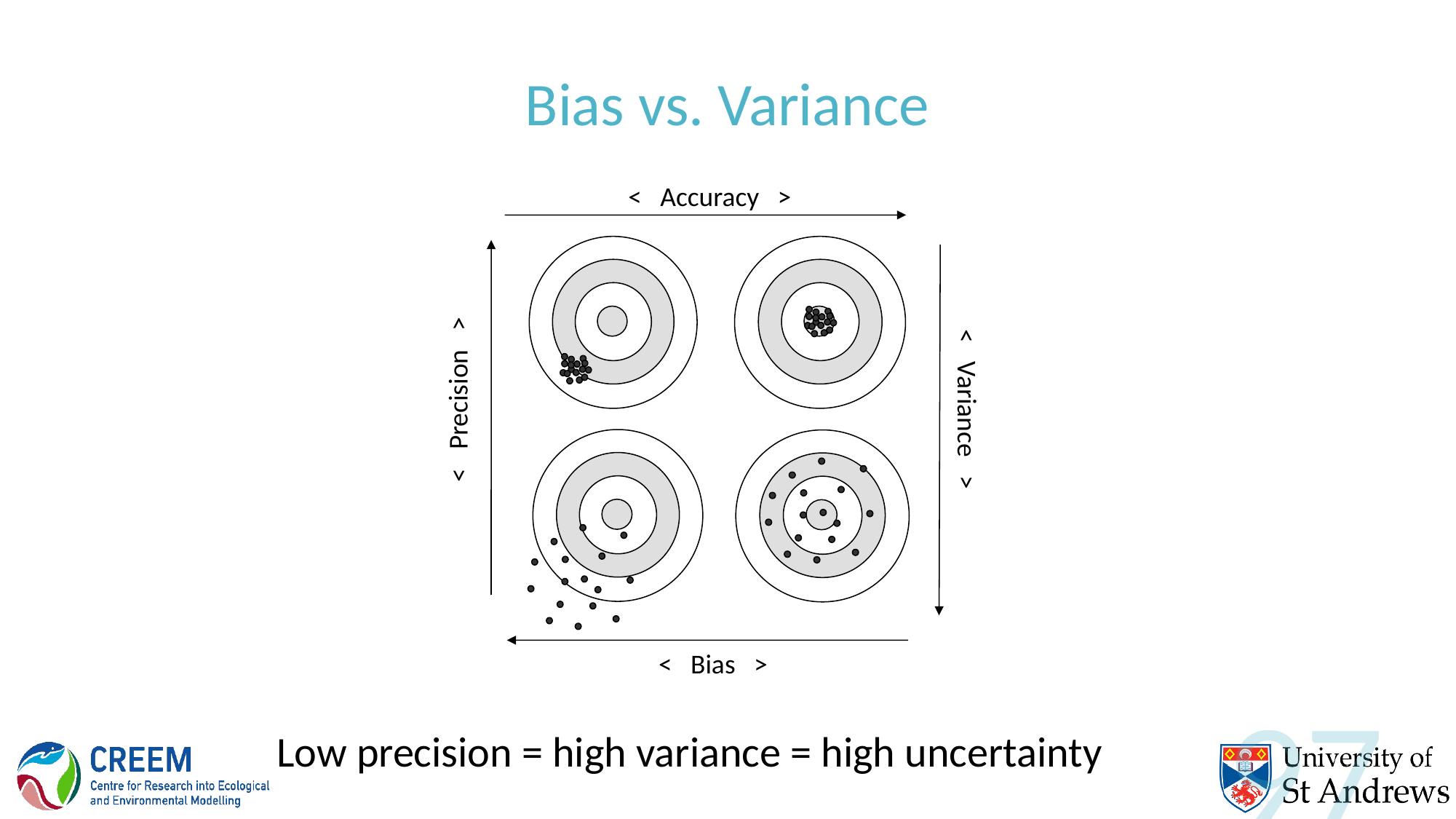

Bias vs. Variance
<   Accuracy   >

<   Precision   >
<   Variance   >

<   Bias   >
97
Low precision = high variance = high uncertainty